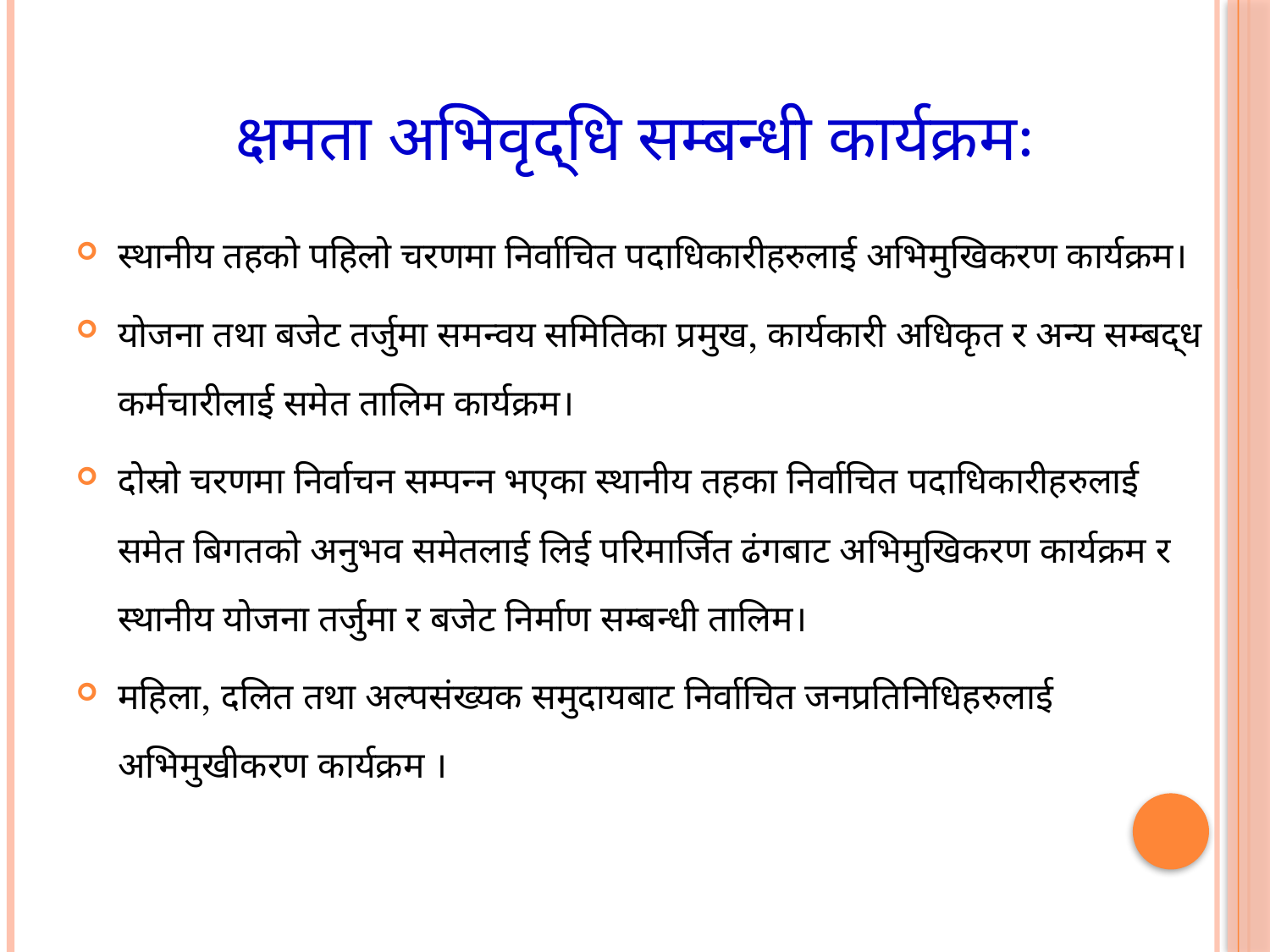

# क्षमता अभिवृद्धि सम्बन्धी कार्यक्रमः
स्थानीय तहको पहिलो चरणमा निर्वाचित पदाधिकारीहरुलाई अभिमुखिकरण कार्यक्रम।
योजना तथा बजेट तर्जुमा समन्वय समितिका प्रमुख, कार्यकारी अधिकृत र अन्य सम्बद्ध कर्मचारीलाई समेत तालिम कार्यक्रम।
दोस्रो चरणमा निर्वाचन सम्पन्न भएका स्थानीय तहका निर्वाचित पदाधिकारीहरुलाई समेत बिगतको अनुभव समेतलाई लिई परिमार्जित ढंगबाट अभिमुखिकरण कार्यक्रम र स्थानीय योजना तर्जुमा र बजेट निर्माण सम्बन्धी तालिम।
महिला, दलित तथा अल्पसंख्यक समुदायबाट निर्वाचित जनप्रतिनिधिहरुलाई अभिमुखीकरण कार्यक्रम ।